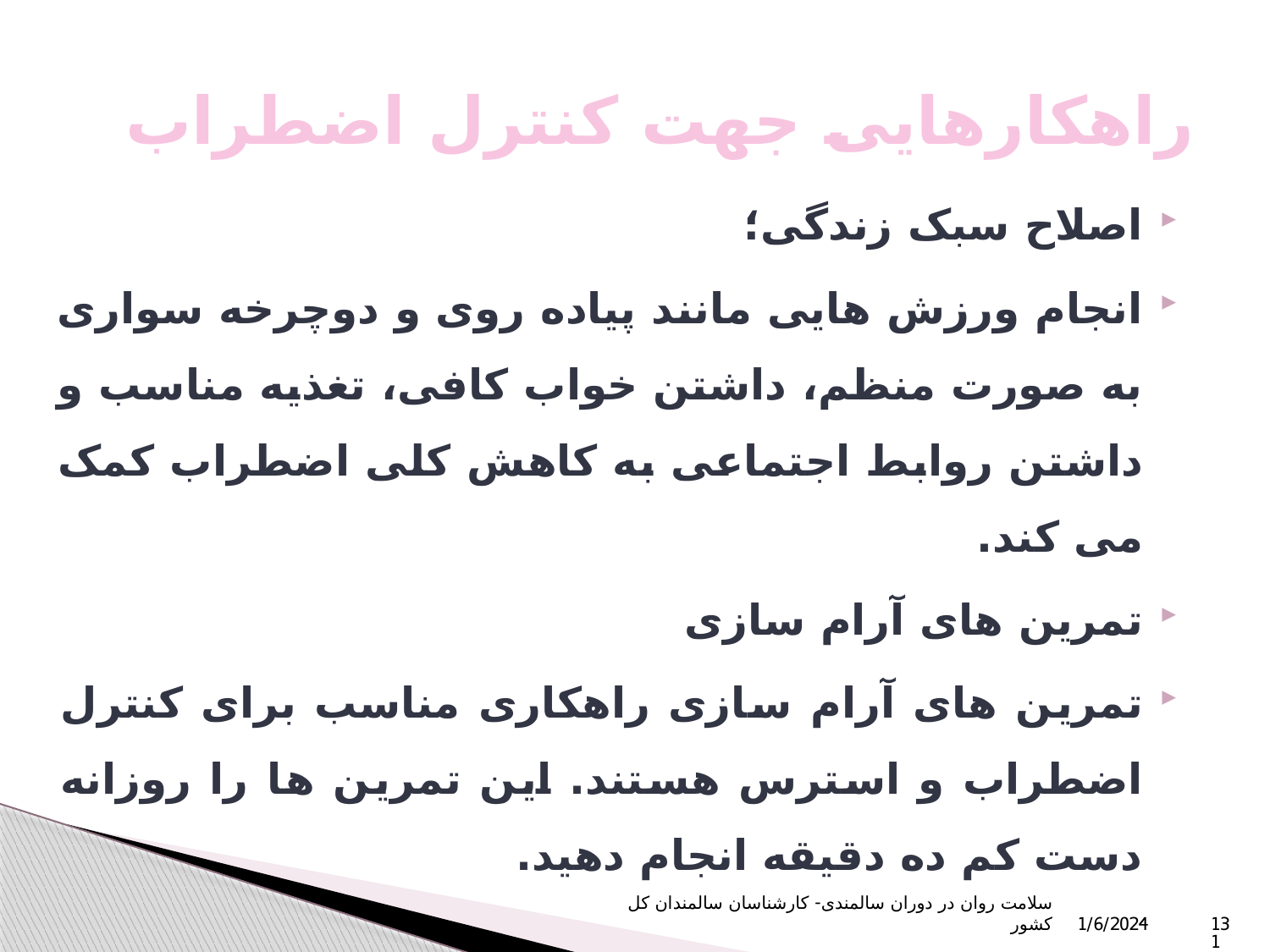

# راهکارهایی جهت کنترل اضطراب
اصلاح سبک زندگی؛
انجام ورزش هایی مانند پیاده روی و دوچرخه سواری به صورت منظم، داشتن خواب کافی، تغذیه مناسب و داشتن روابط اجتماعی به کاهش کلی اضطراب کمک می کند.
تمرین های آرام سازی
تمرین های آرام سازی راهکاری مناسب برای کنترل اضطراب و استرس هستند. این تمرین ها را روزانه دست کم ده دقیقه انجام دهید.

سلامت روان در دوران سالمندی- کارشناسان سالمندان کل کشور
1/6/2024
131